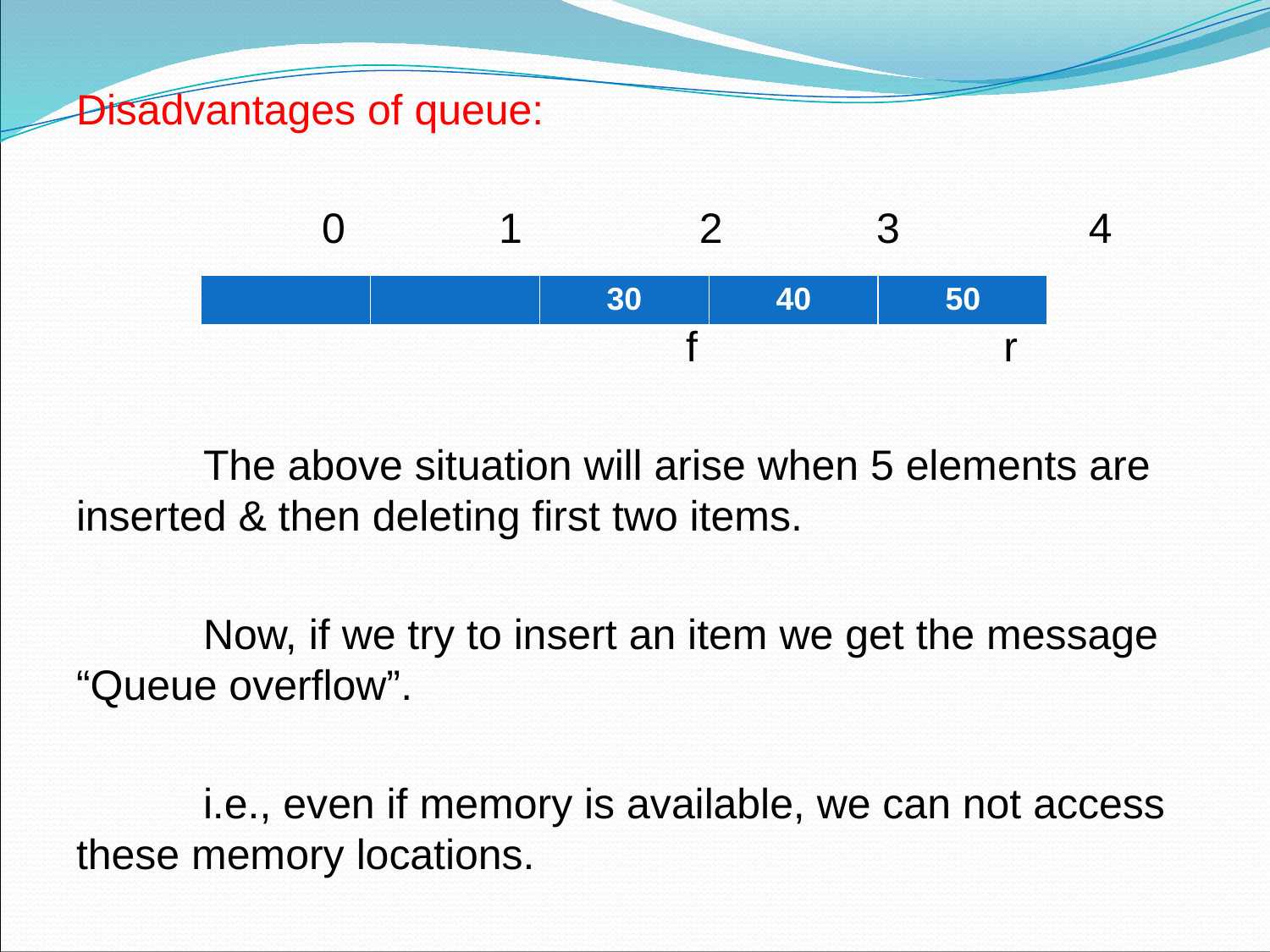

Disadvantages of queue:

	          0             1               2             3                4

		                              f       	              r

	The above situation will arise when 5 elements are inserted & then deleting first two items.

	Now, if we try to insert an item we get the message “Queue overflow”.

	i.e., even if memory is available, we can not access these memory locations.

|  |  | 30 | 40 | 50 |
| --- | --- | --- | --- | --- |